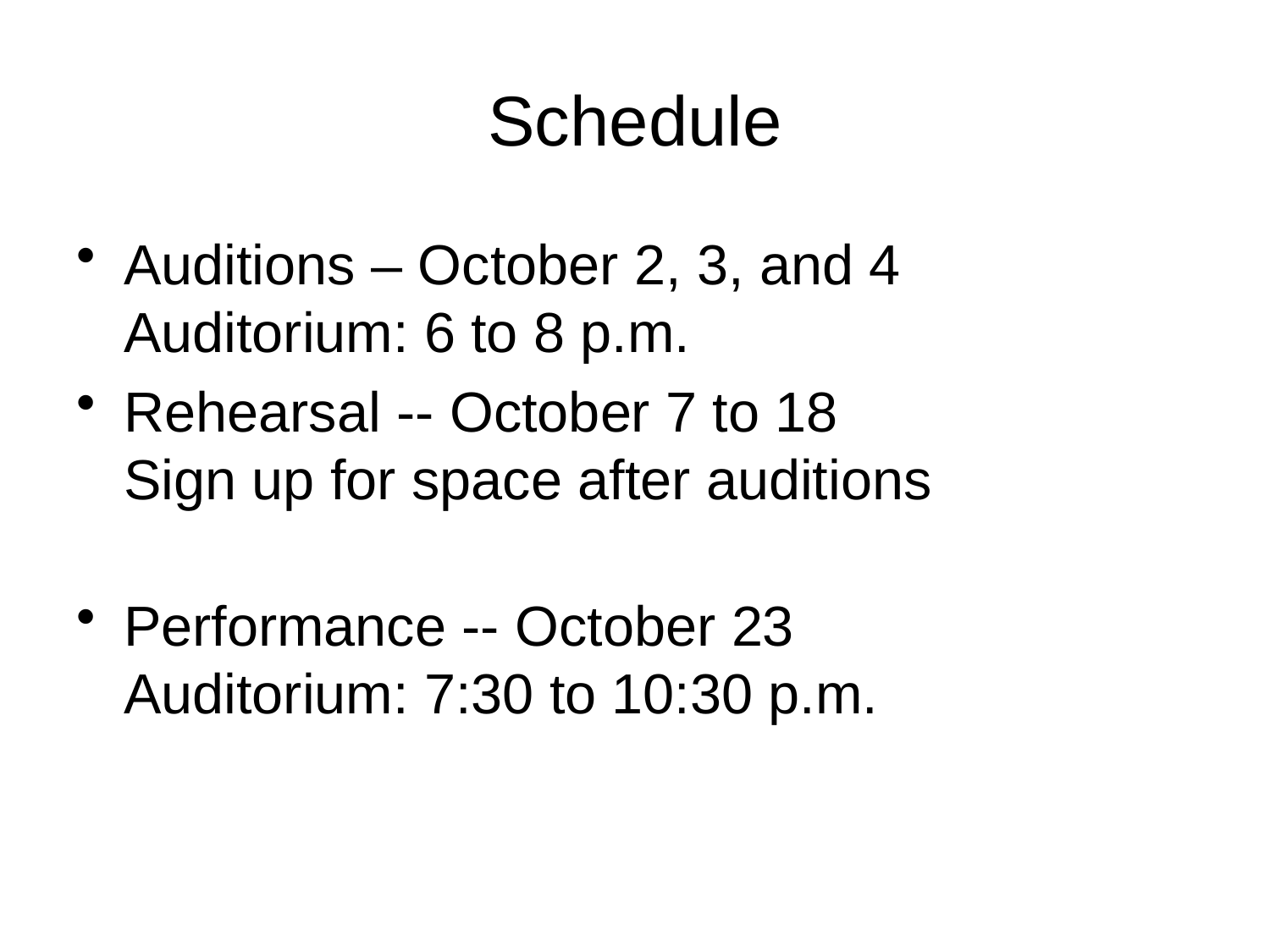

# Schedule
Auditions – October 2, 3, and 4 Auditorium: 6 to 8 p.m.
Rehearsal -- October 7 to 18
Sign up for space after auditions
Performance -- October 23
Auditorium: 7:30 to 10:30 p.m.